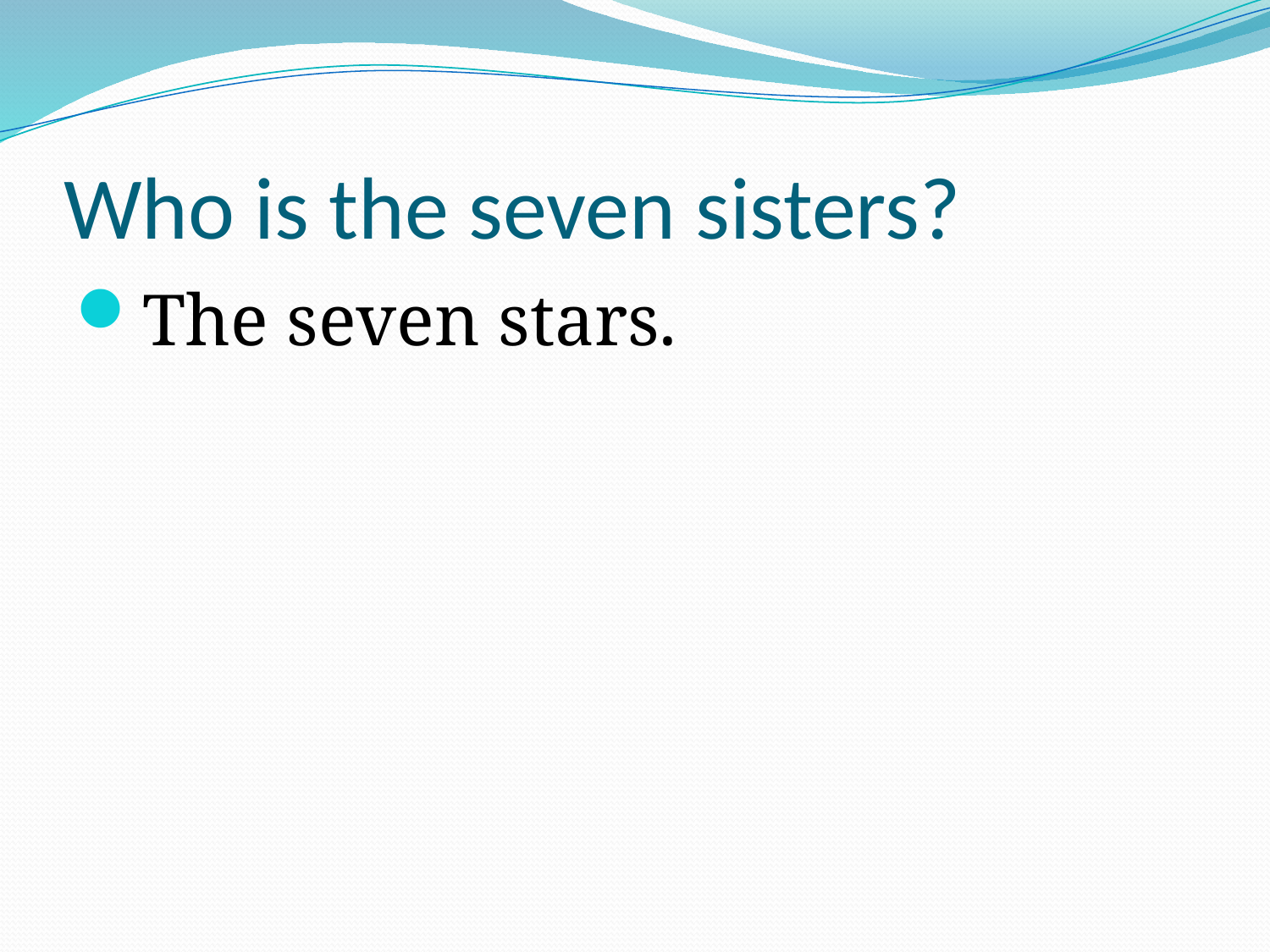

# Who is the seven sisters?
The seven stars.